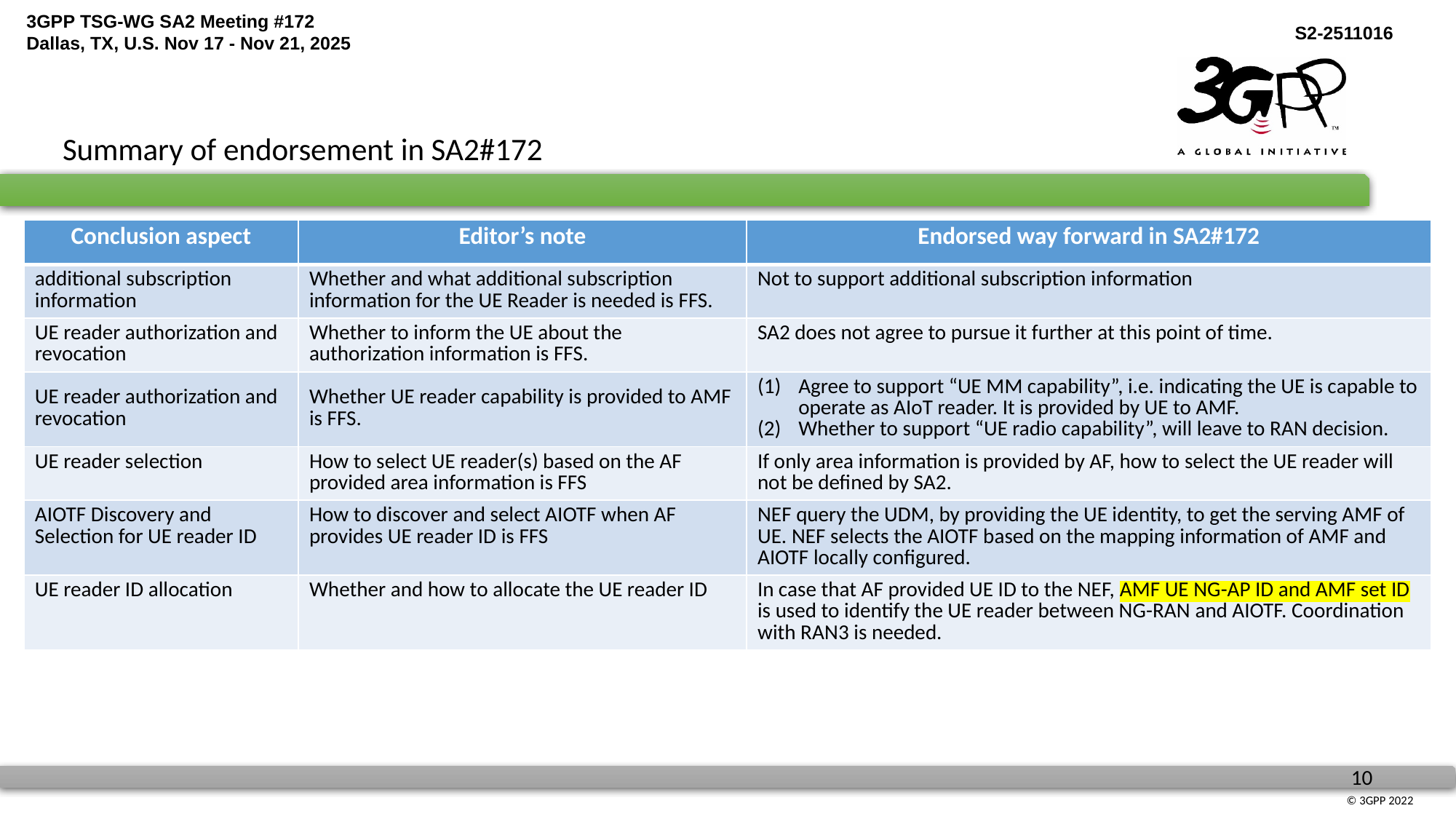

Summary of endorsement in SA2#172
| Conclusion aspect | Editor’s note | Endorsed way forward in SA2#172 |
| --- | --- | --- |
| additional subscription information | Whether and what additional subscription information for the UE Reader is needed is FFS. | Not to support additional subscription information |
| UE reader authorization and revocation | Whether to inform the UE about the authorization information is FFS. | SA2 does not agree to pursue it further at this point of time. |
| UE reader authorization and revocation | Whether UE reader capability is provided to AMF is FFS. | Agree to support “UE MM capability”, i.e. indicating the UE is capable to operate as AIoT reader. It is provided by UE to AMF. Whether to support “UE radio capability”, will leave to RAN decision. |
| UE reader selection | How to select UE reader(s) based on the AF provided area information is FFS | If only area information is provided by AF, how to select the UE reader will not be defined by SA2. |
| AIOTF Discovery and Selection for UE reader ID | How to discover and select AIOTF when AF provides UE reader ID is FFS | NEF query the UDM, by providing the UE identity, to get the serving AMF of UE. NEF selects the AIOTF based on the mapping information of AMF and AIOTF locally configured. |
| UE reader ID allocation | Whether and how to allocate the UE reader ID | In case that AF provided UE ID to the NEF, AMF UE NG-AP ID and AMF set ID is used to identify the UE reader between NG-RAN and AIOTF. Coordination with RAN3 is needed. |